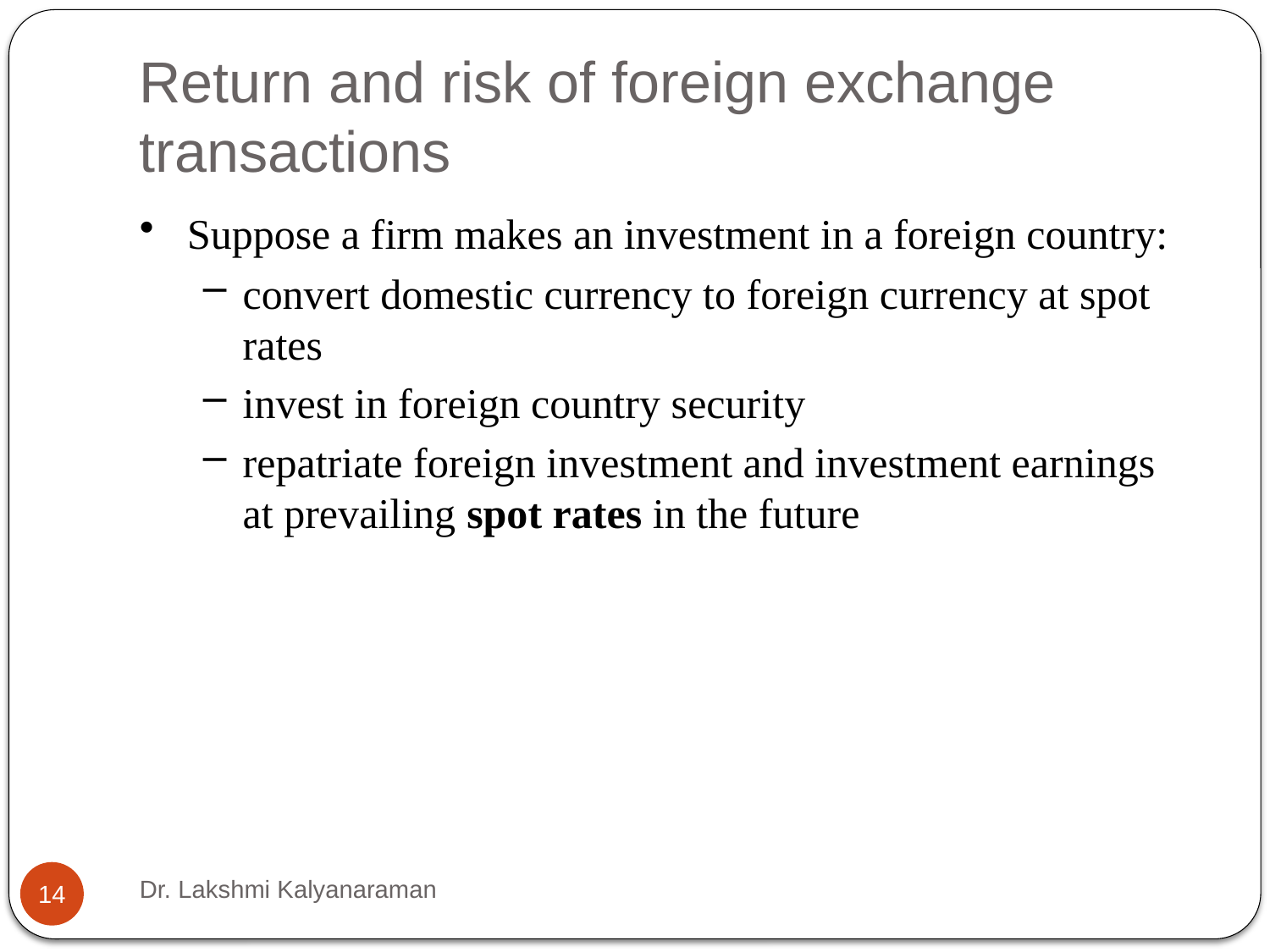

# Return and risk of foreign exchange transactions
Suppose a firm makes an investment in a foreign country:
convert domestic currency to foreign currency at spot rates
invest in foreign country security
repatriate foreign investment and investment earnings at prevailing spot rates in the future

Dr. Lakshmi Kalyanaraman
14